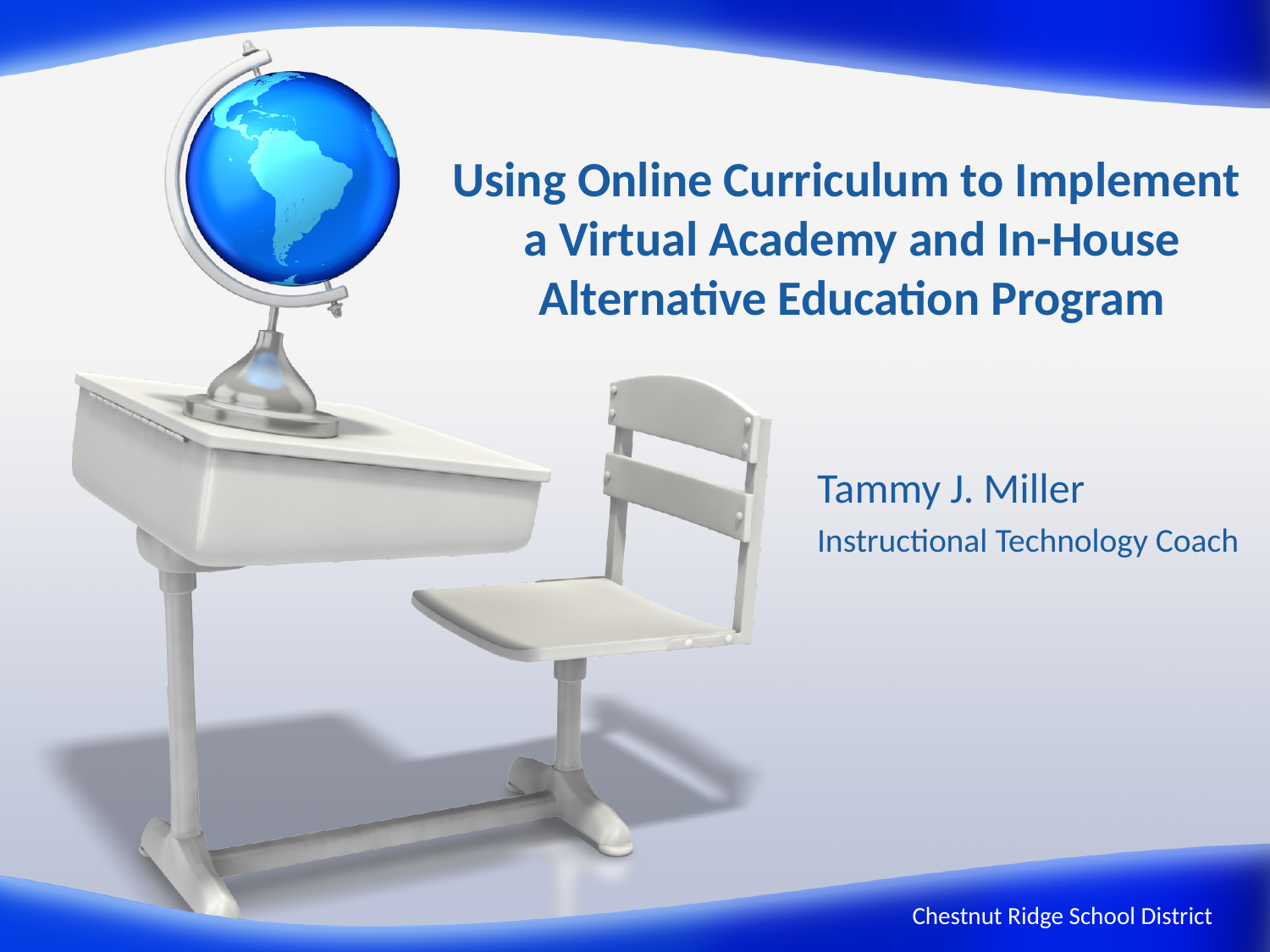

# Using Online Curriculum to Implement a Virtual Academy and In-House Alternative Education Program
Tammy J. Miller
Instructional Technology Coach
Chestnut Ridge School District